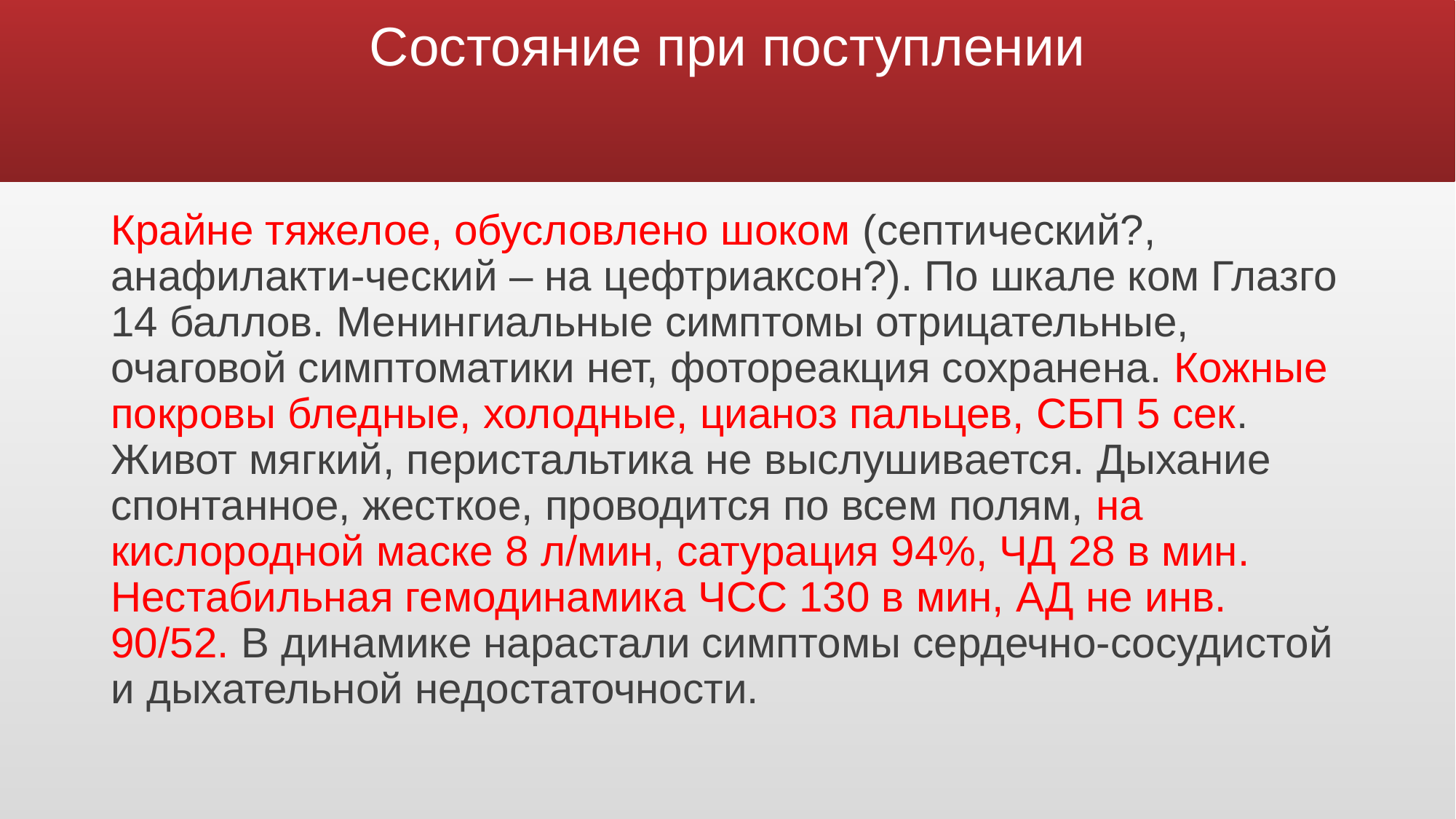

# Состояние при поступлении
Крайне тяжелое, обусловлено шоком (септический?, анафилакти-ческий – на цефтриаксон?). По шкале ком Глазго 14 баллов. Менингиальные симптомы отрицательные, очаговой симптоматики нет, фотореакция сохранена. Кожные покровы бледные, холодные, цианоз пальцев, СБП 5 сек. Живот мягкий, перистальтика не выслушивается. Дыхание спонтанное, жесткое, проводится по всем полям, на кислородной маске 8 л/мин, сатурация 94%, ЧД 28 в мин. Нестабильная гемодинамика ЧСС 130 в мин, АД не инв. 90/52. В динамике нарастали симптомы сердечно-сосудистой и дыхательной недостаточности.